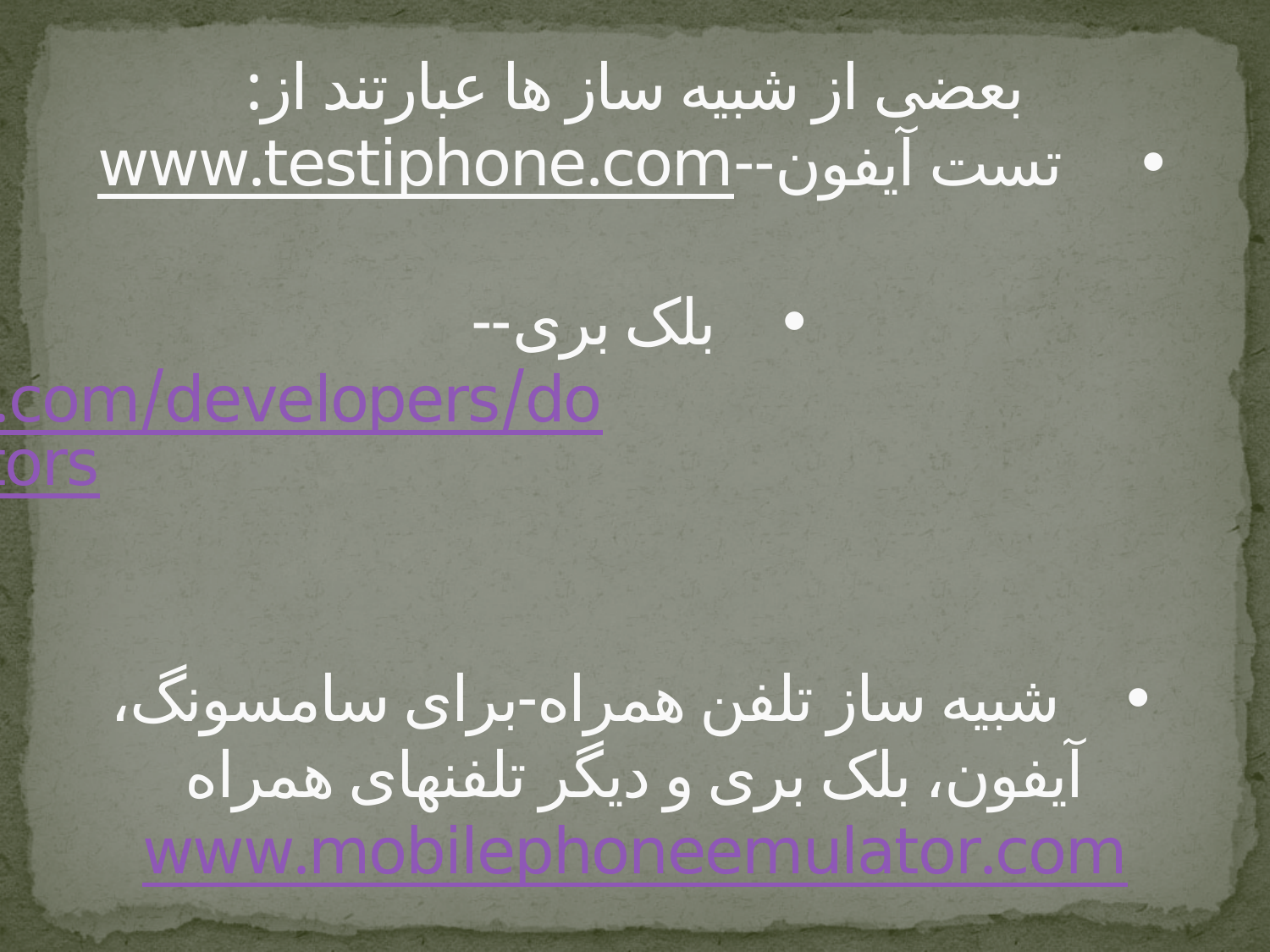

# بعضی از شبیه ساز ها عبارتند از: •     تست آیفون--www.testiphone.com   •    بلک بری-- www.blackberry.com/developers/downloads/simulators   •    شبیه ساز تلفن همراه-برای سامسونگ، آیفون، بلک بری و دیگر تلفنهای همراه www.mobilephoneemulator.com